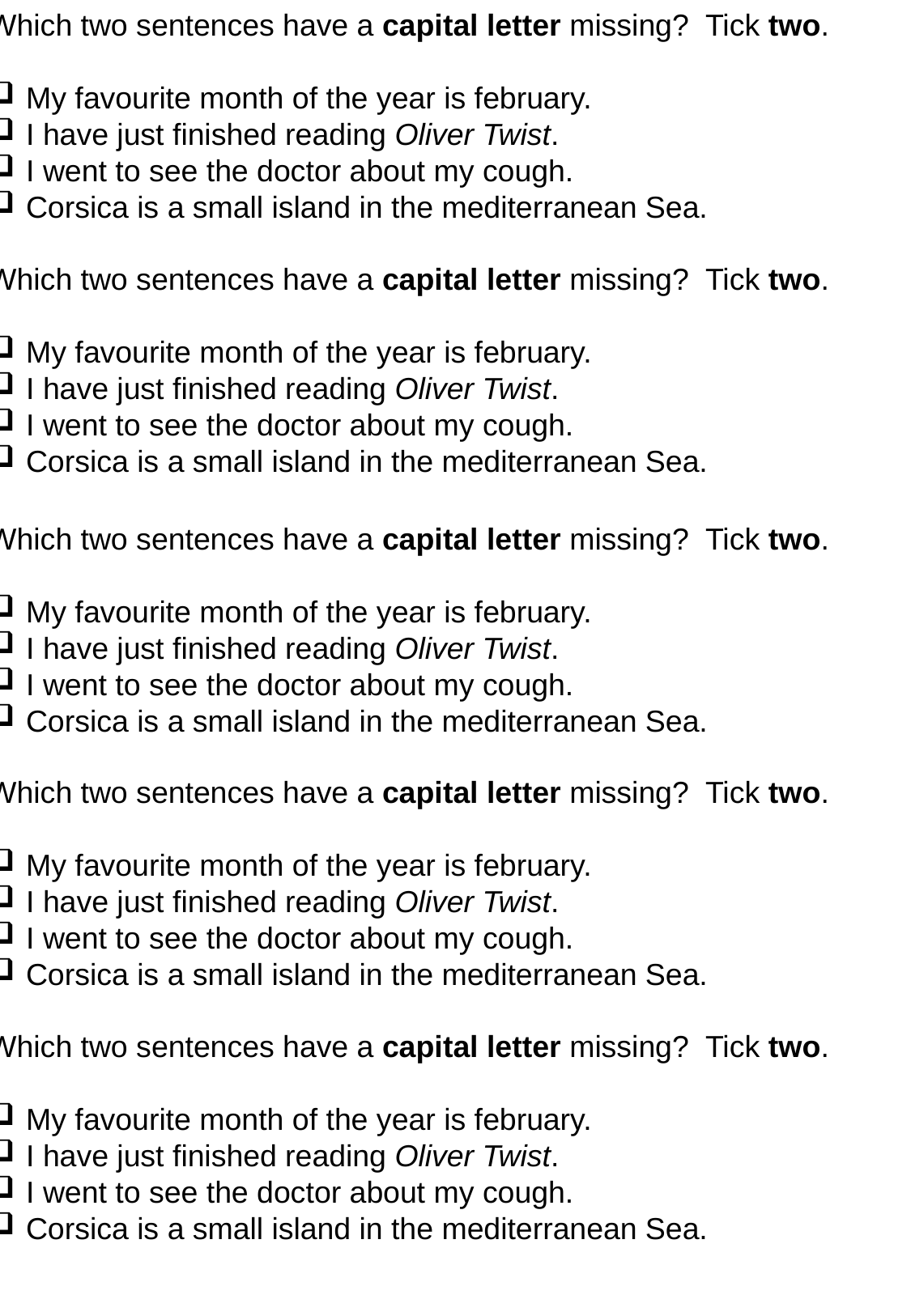

Which two sentences have a capital letter missing?  Tick two.

My favourite month of the year is february.
I have just finished reading Oliver Twist.
I went to see the doctor about my cough.
Corsica is a small island in the mediterranean Sea.
Which two sentences have a capital letter missing?  Tick two.

My favourite month of the year is february.
I have just finished reading Oliver Twist.
I went to see the doctor about my cough.
Corsica is a small island in the mediterranean Sea.
Which two sentences have a capital letter missing?  Tick two.

My favourite month of the year is february.
I have just finished reading Oliver Twist.
I went to see the doctor about my cough.
Corsica is a small island in the mediterranean Sea.
Which two sentences have a capital letter missing?  Tick two.

My favourite month of the year is february.
I have just finished reading Oliver Twist.
I went to see the doctor about my cough.
Corsica is a small island in the mediterranean Sea.
Which two sentences have a capital letter missing?  Tick two.

My favourite month of the year is february.
I have just finished reading Oliver Twist.
I went to see the doctor about my cough.
Corsica is a small island in the mediterranean Sea.